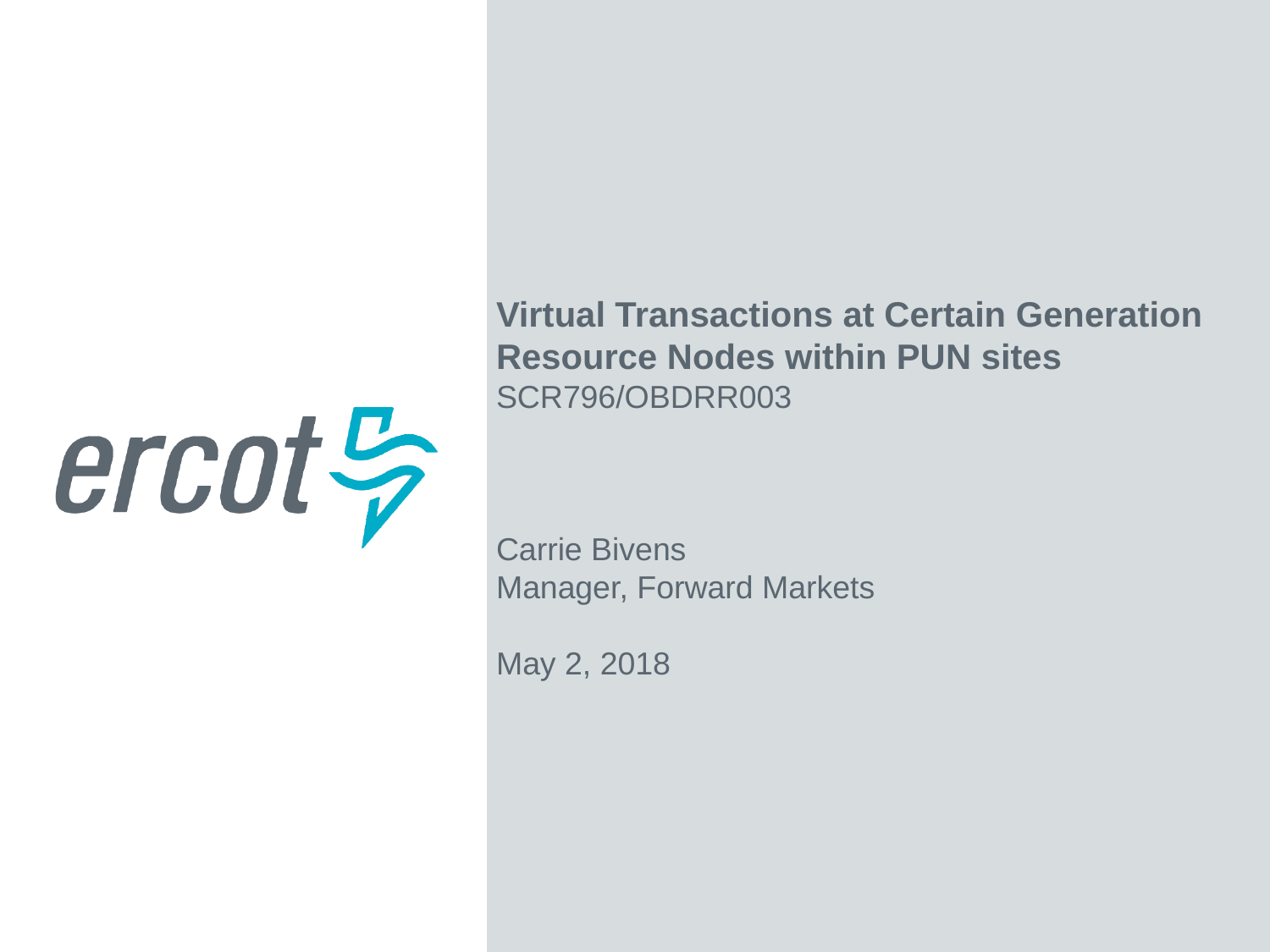

Virtual Transactions at Certain Generation Resource Nodes within PUN sites
SCR796/OBDRR003

Carrie Bivens
Manager, Forward Markets

May 2, 2018